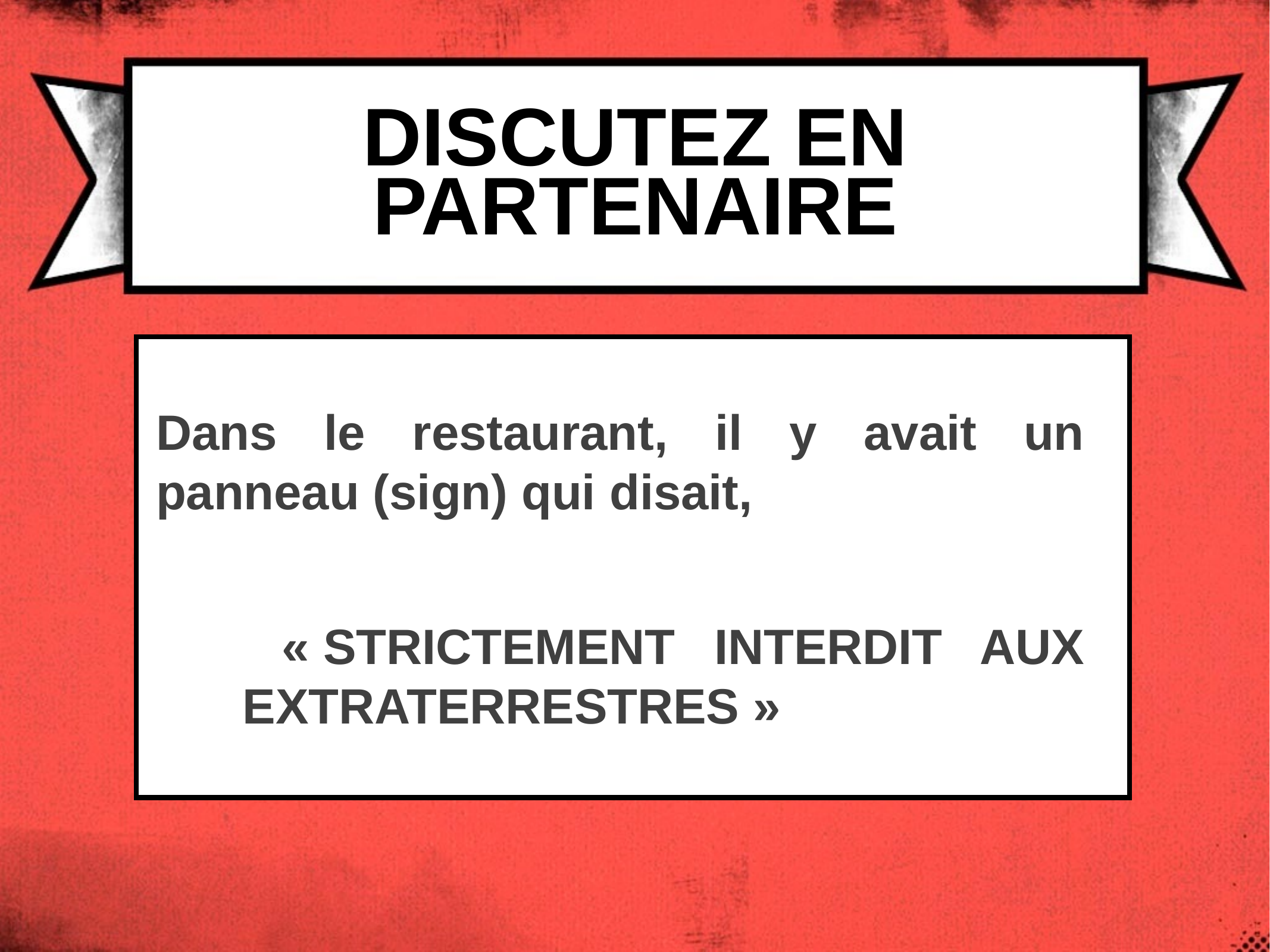

# Discutez en partenaire

Dans le restaurant, il y avait un panneau (sign) qui disait,

 « STRICTEMENT INTERDIT AUX EXTRATERRESTRES »